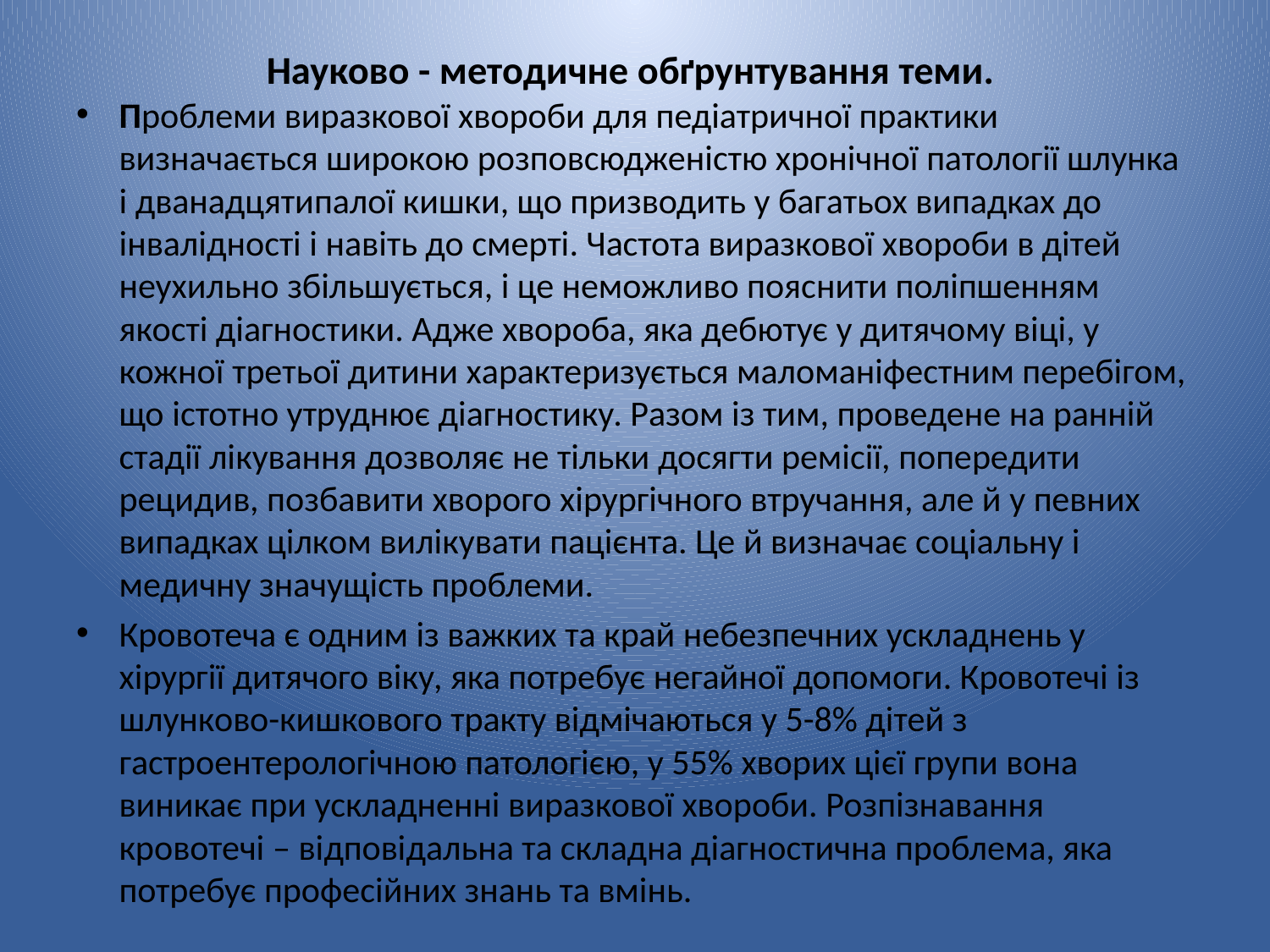

# Науково - методичне обґрунтування теми.
Проблеми виразкової хвороби для педiатричної практики визначається широкою розповсюдженiстю хронiчної патологiї шлунка i дванадцятипалої кишки, що призводить у багатьох випадках до iнвалiдностi i навiть до смертi. Частота виразкової хвороби в дiтей неухильно збiльшується, i це неможливо пояснити полiпшенням якостi дiагностики. Адже хвороба, яка дебютує у дитячому вiцi, у кожної третьої дитини характеризується маломанiфестним перебiгом, що iстотно утруднює дiагностику. Разом iз тим, проведене на раннiй стадiї лiкування дозволяє не тiльки досягти ремiсiї, попередити рецидив, позбавити хворого хiрургiчного втручання, але й у певних випадках цiлком вилiкувати пацiєнта. Це й визначає соцiальну i медичну значущiсть проблеми.
Кровотеча є одним із важких та край небезпечних ускладнень у хірургії дитячого віку, яка потребує негайної допомоги. Кровотечі із шлунково-кишкового тракту відмічаються у 5-8% дітей з гастроентерологічною патологією, у 55% хворих цієї групи вона виникає при ускладненні виразкової хвороби. Розпізнавання кровотечі – відповідальна та складна діагностична проблема, яка потребує професійних знань та вмінь.